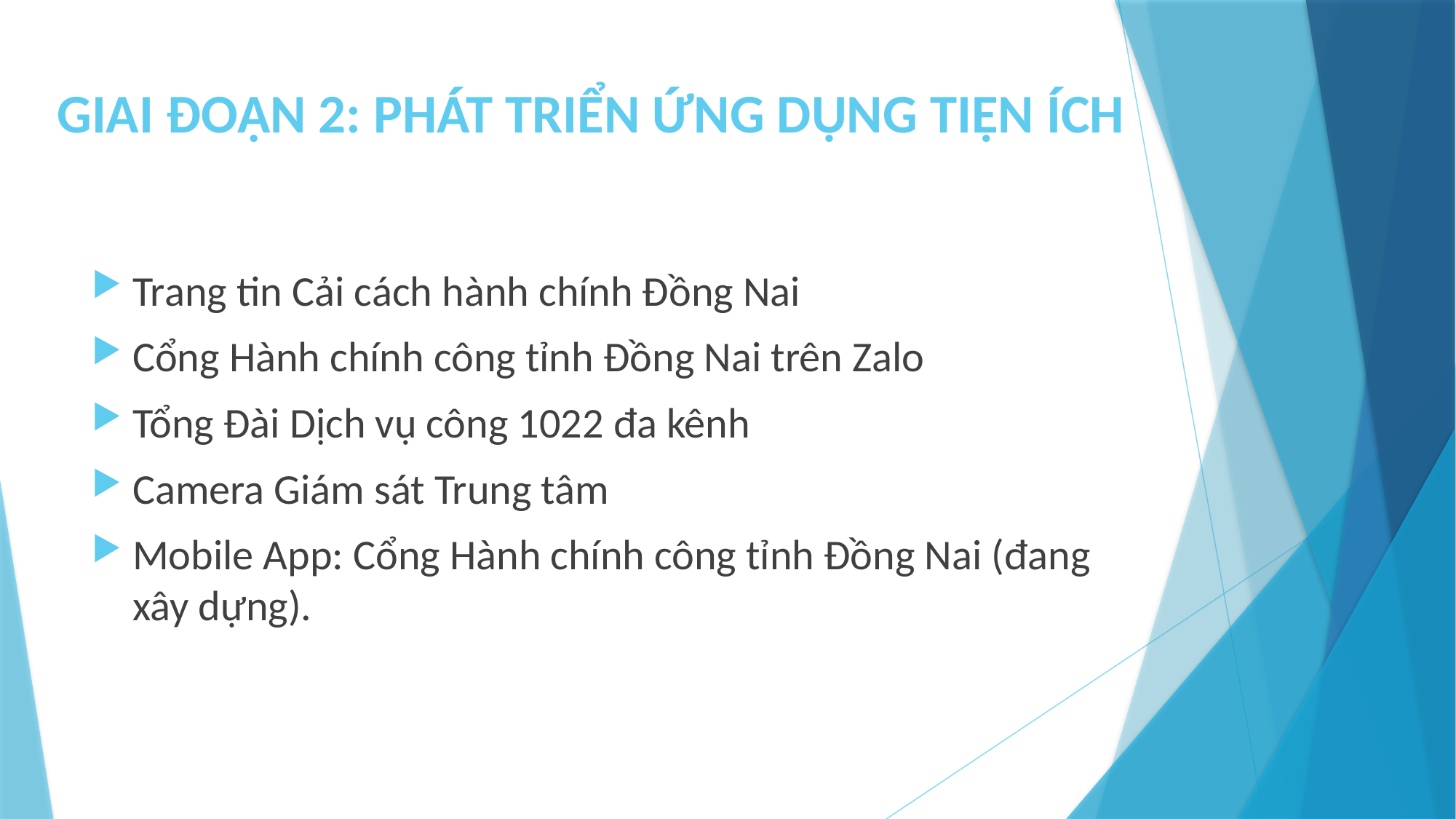

# GIAI ĐOẠN 2: PHÁT TRIỂN ỨNG DỤNG TIỆN ÍCH
Trang tin Cải cách hành chính Đồng Nai
Cổng Hành chính công tỉnh Đồng Nai trên Zalo
Tổng Đài Dịch vụ công 1022 đa kênh
Camera Giám sát Trung tâm
Mobile App: Cổng Hành chính công tỉnh Đồng Nai (đang xây dựng).